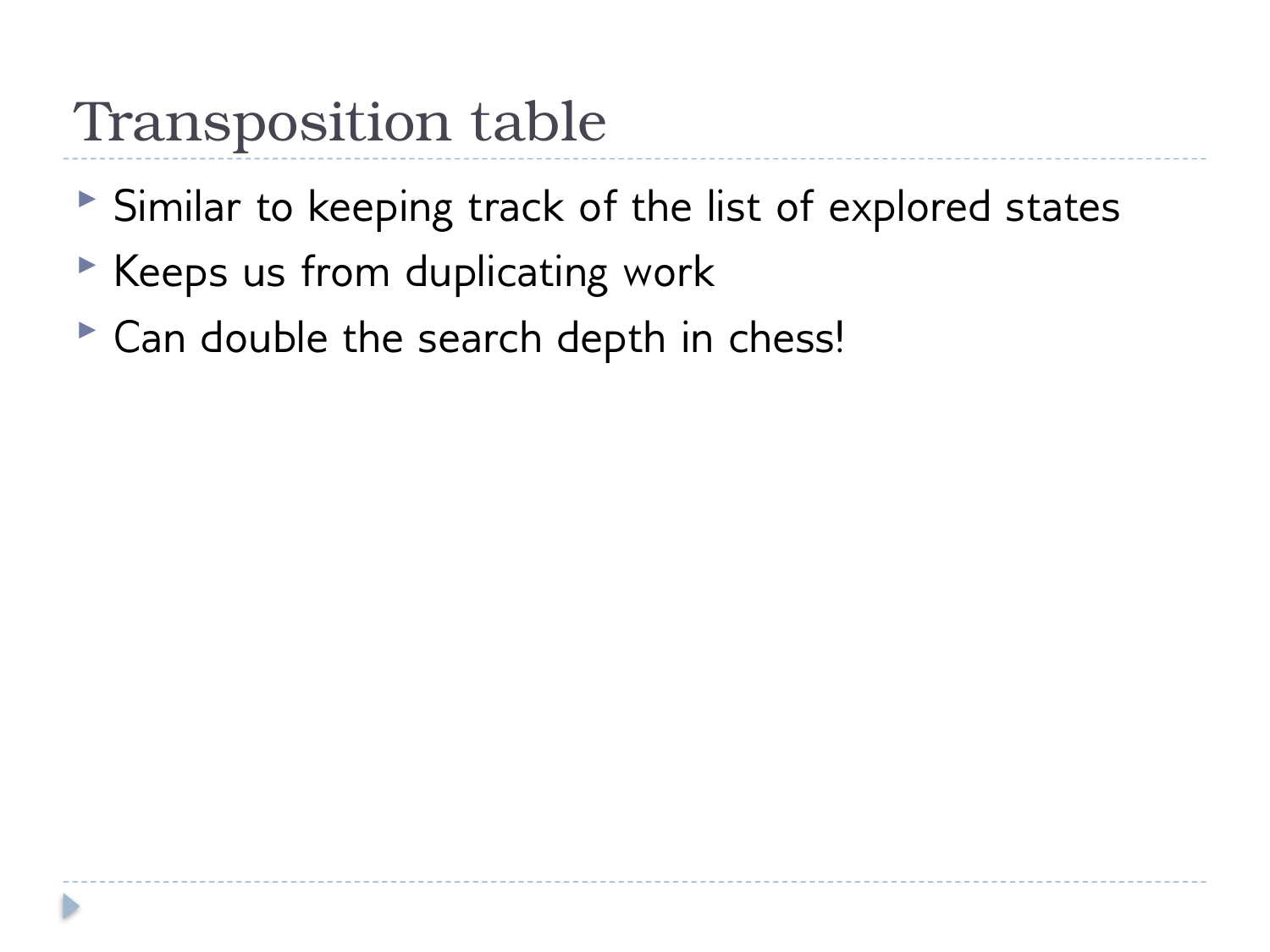

# Transposition table
Similar to keeping track of the list of explored states
Keeps us from duplicating work
Can double the search depth in chess!